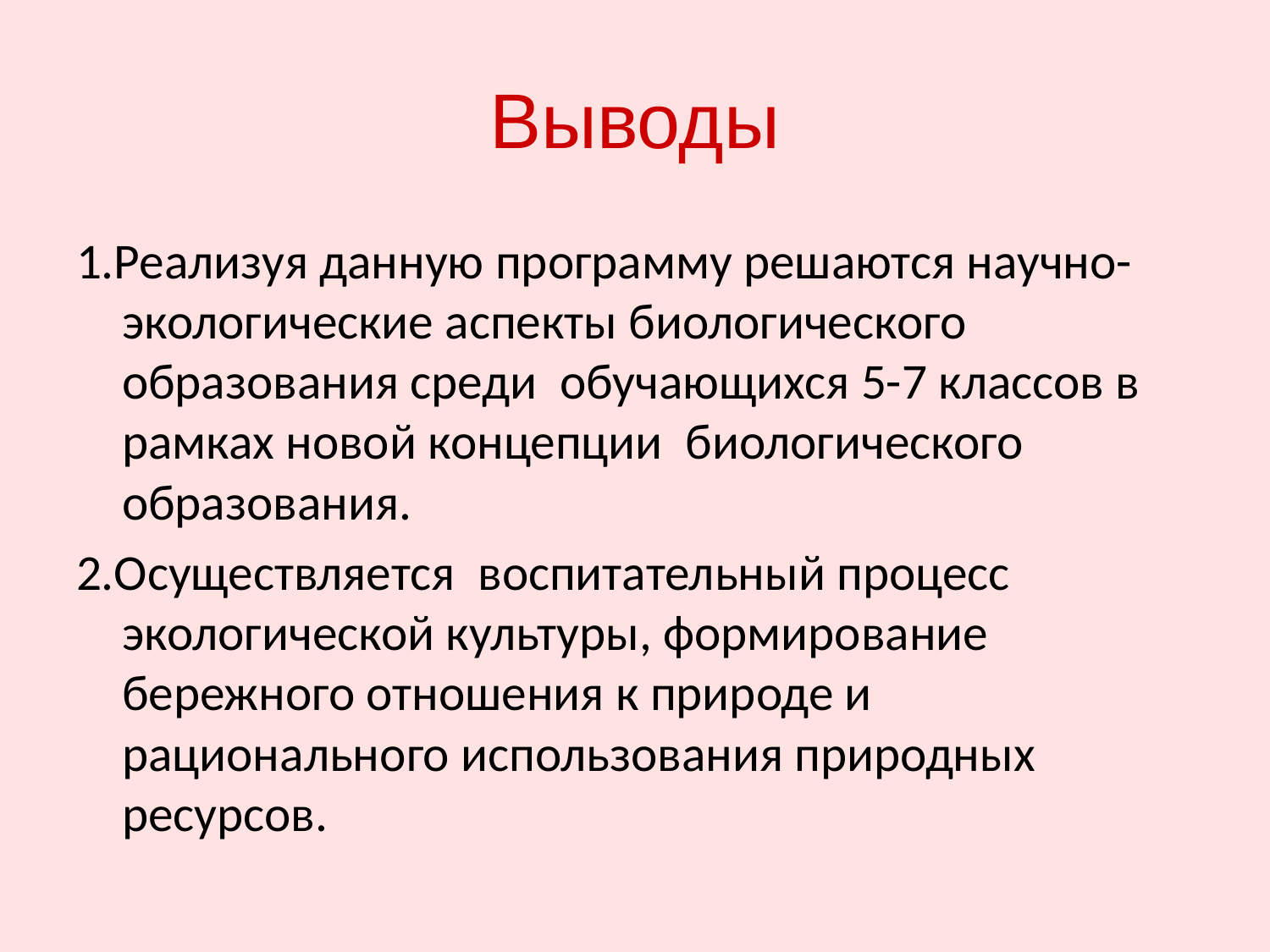

# Выводы
1.Реализуя данную программу решаются научно-экологические аспекты биологического образования среди  обучающихся 5-7 классов в рамках новой концепции  биологического образования.
2.Осуществляется  воспитательный процесс экологической культуры, формирование бережного отношения к природе и рационального использования природных ресурсов.